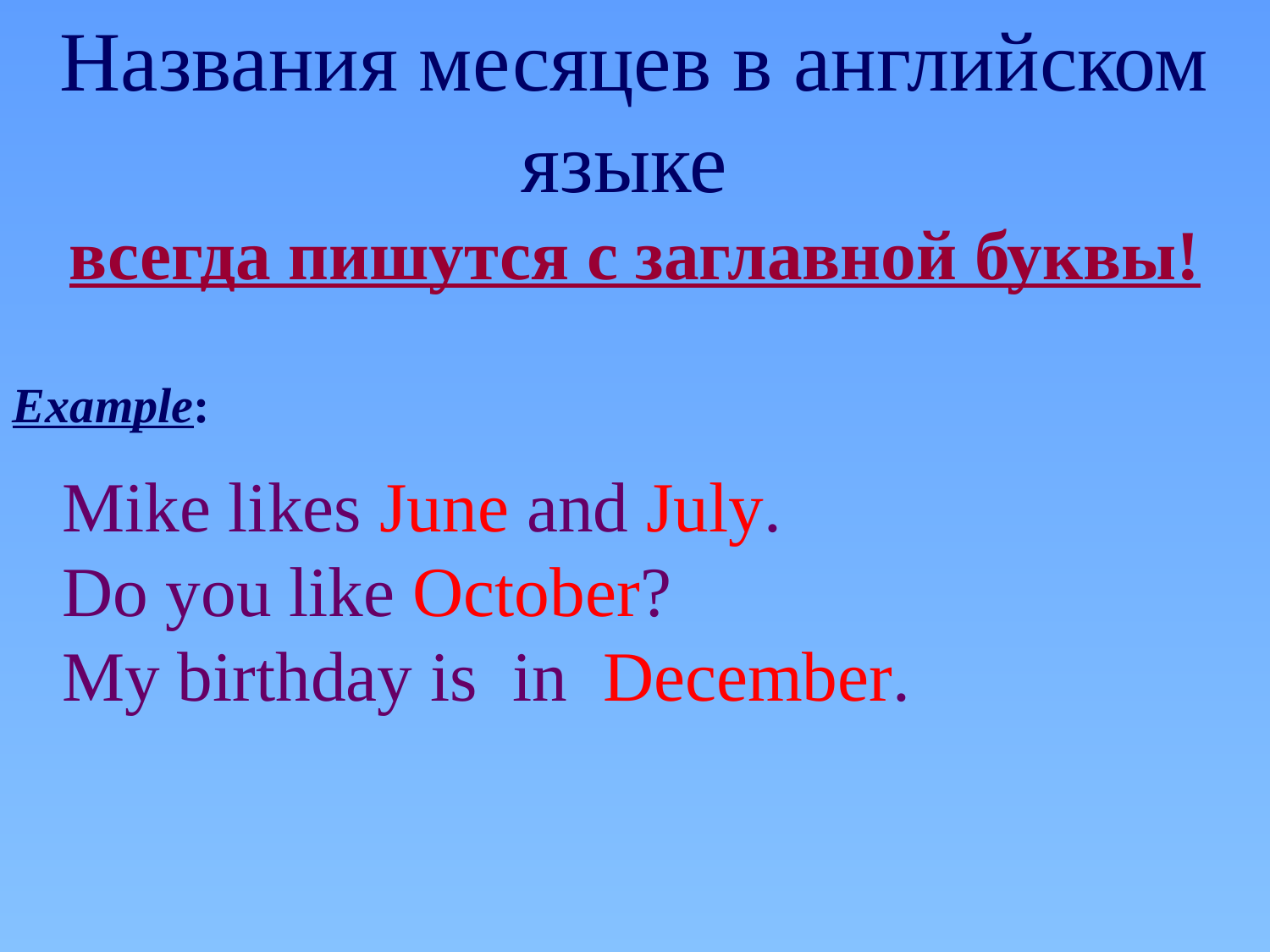

Названия месяцев в английском языке
всегда пишутся с заглавной буквы!
Example:
Mike likes June and July.
Do you like October?
My birthday is  in  December.